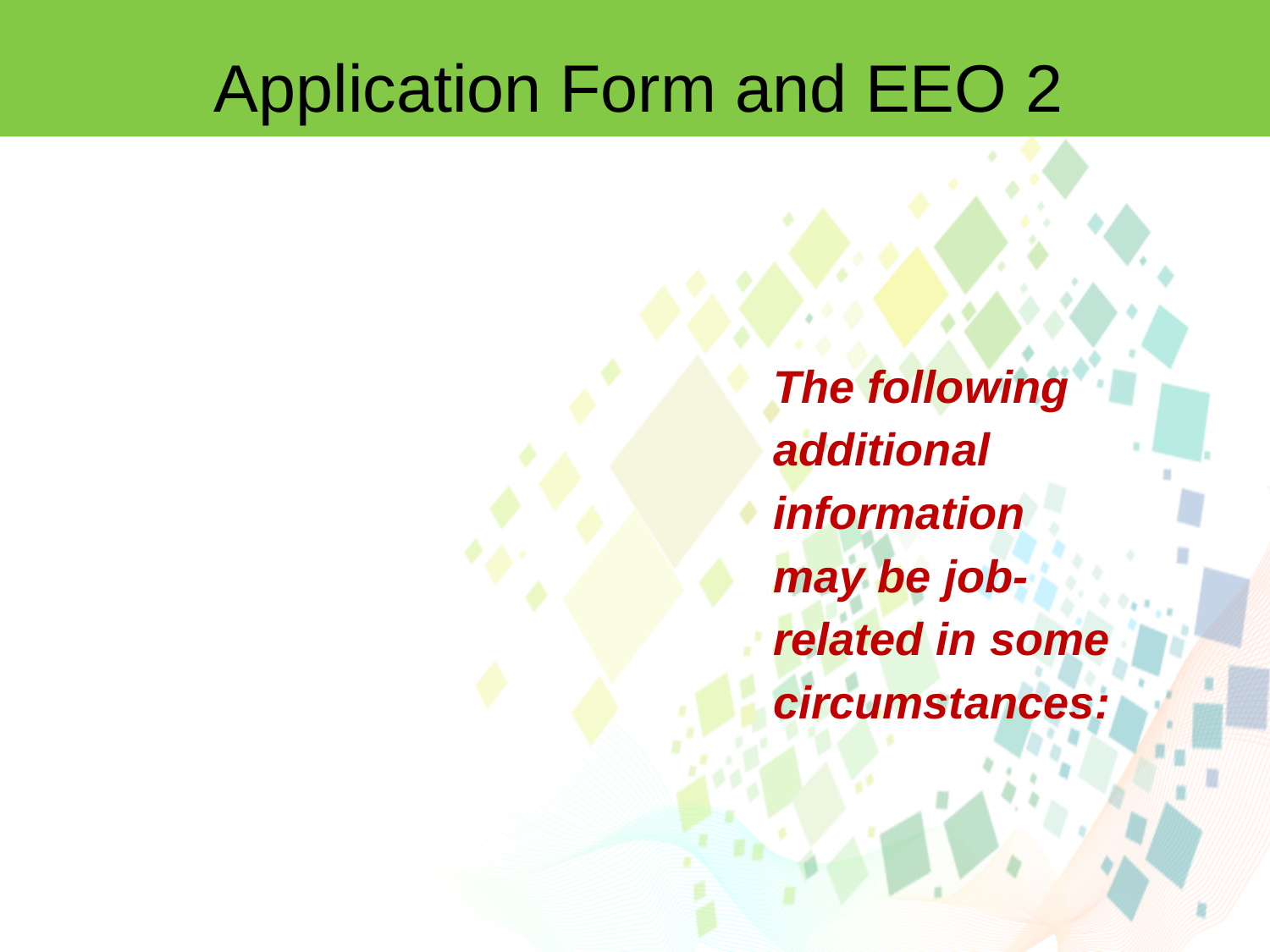

Application Form and EEO 2
The following additional information may be job-related in some circumstances: